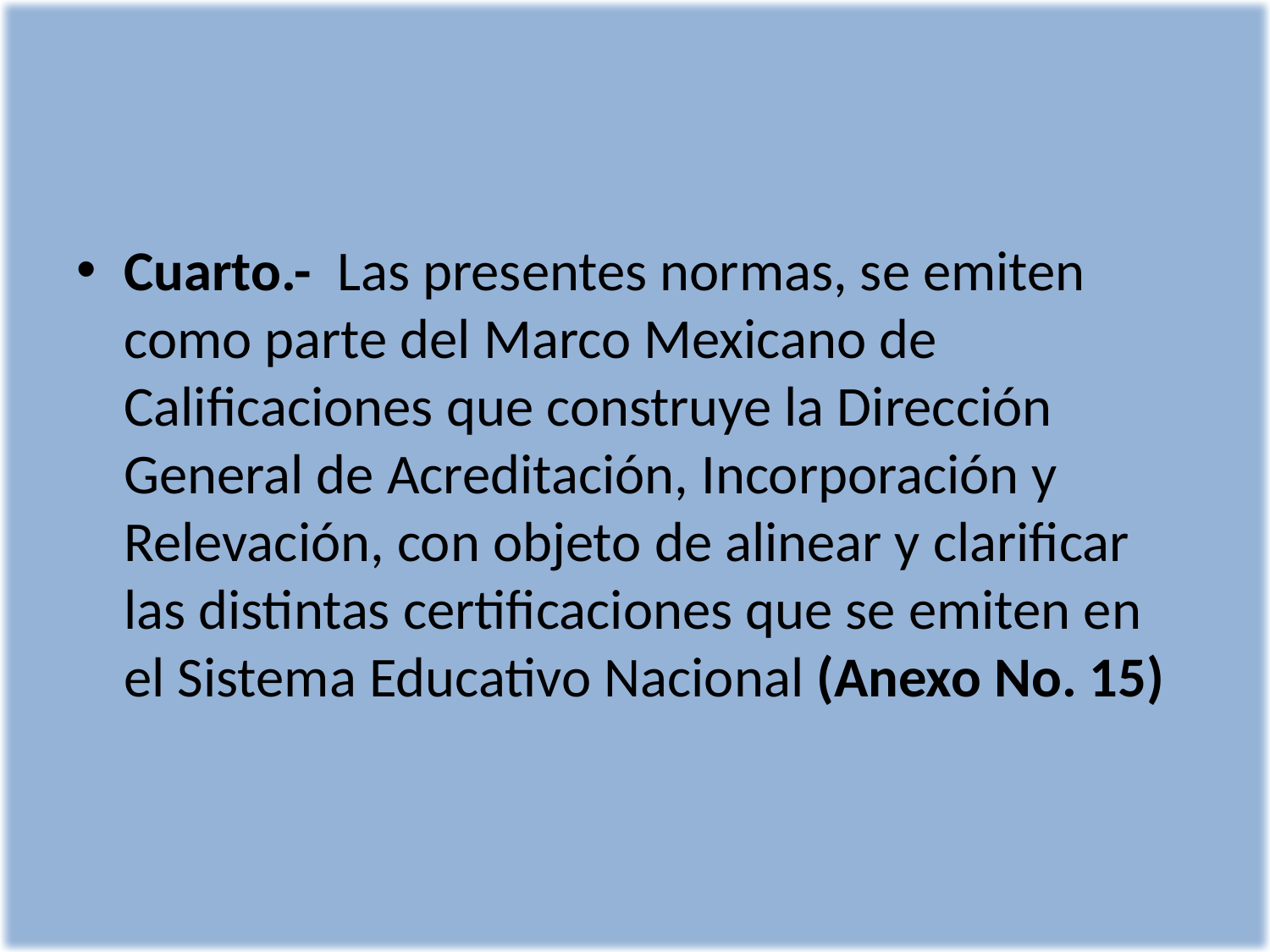

Cuarto.-  Las presentes normas, se emiten como parte del Marco Mexicano de Calificaciones que construye la Dirección General de Acreditación, Incorporación y Relevación, con objeto de alinear y clarificar las distintas certificaciones que se emiten en el Sistema Educativo Nacional (Anexo No. 15)